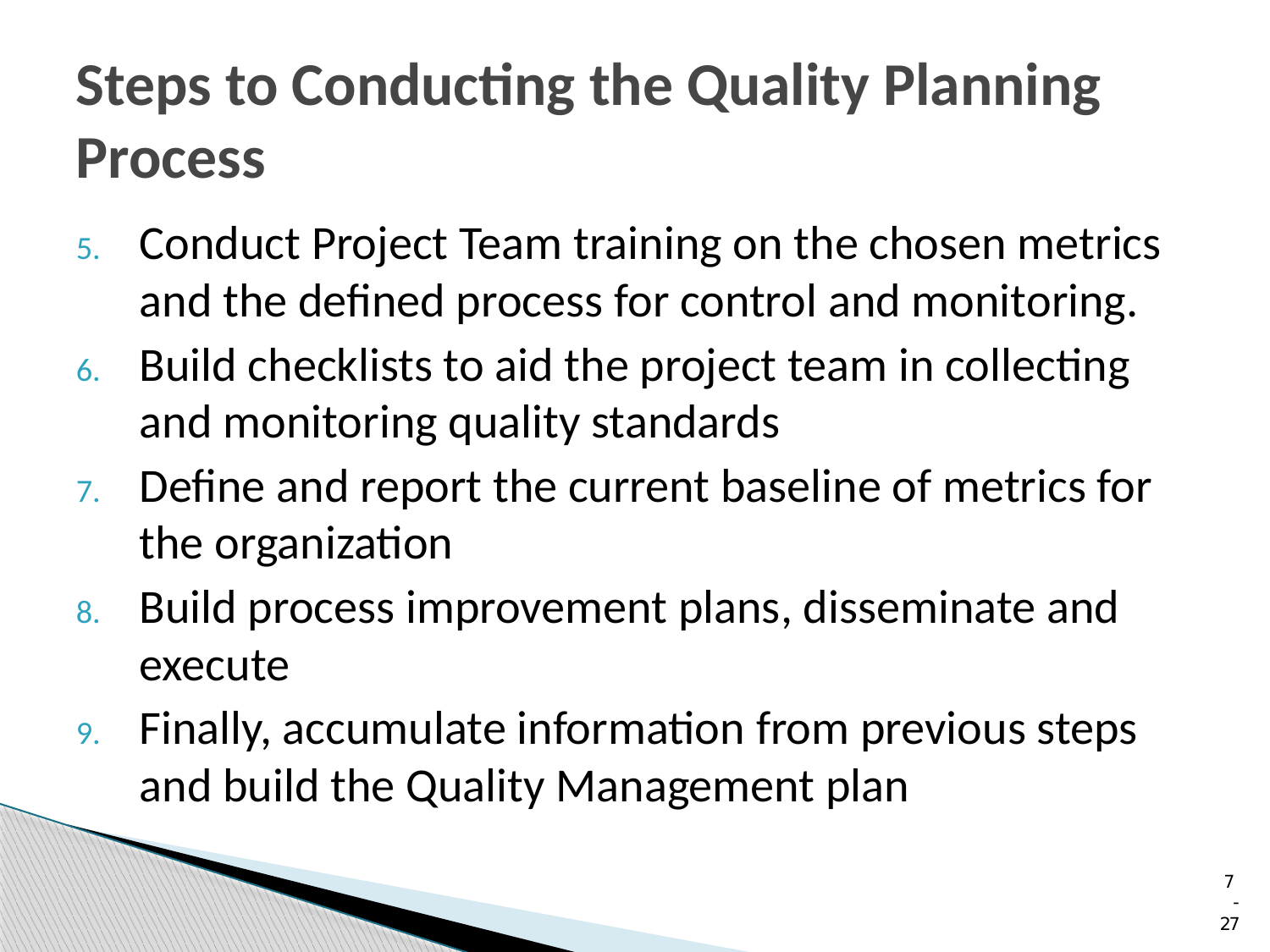

# Steps to Conducting the Quality Planning Process
Conduct Project Team training on the chosen metrics and the defined process for control and monitoring.
Build checklists to aid the project team in collecting and monitoring quality standards
Define and report the current baseline of metrics for the organization
Build process improvement plans, disseminate and execute
Finally, accumulate information from previous steps and build the Quality Management plan
 7 - 27